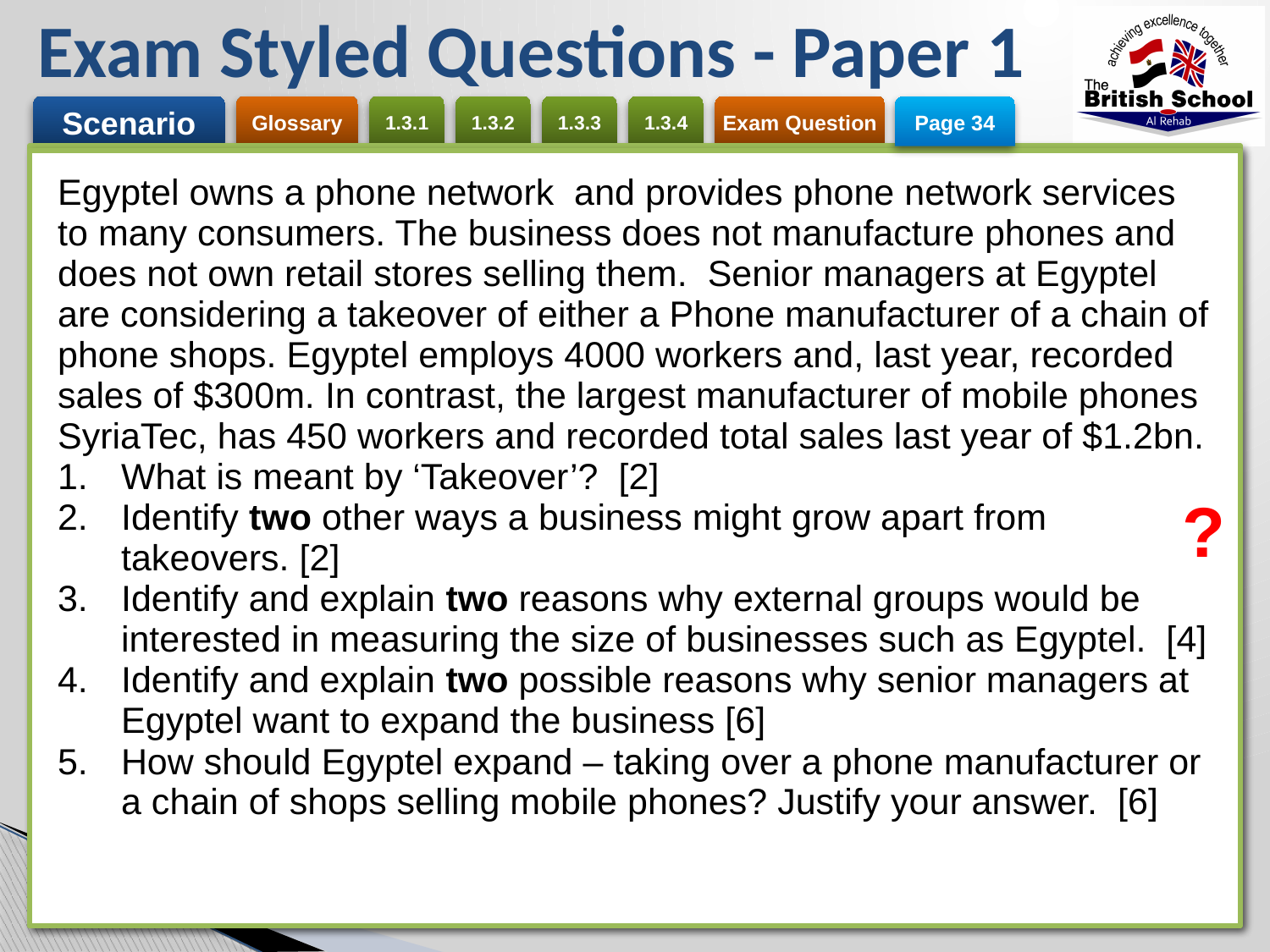

# Exam Styled Questions - Paper 1
Page 34

| Egyptel owns a phone network and provides phone network services to many consumers. The business does not manufacture phones and does not own retail stores selling them. Senior managers at Egyptel are considering a takeover of either a Phone manufacturer of a chain of phone shops. Egyptel employs 4000 workers and, last year, recorded sales of $300m. In contrast, the largest manufacturer of mobile phones SyriaTec, has 450 workers and recorded total sales last year of $1.2bn. What is meant by ‘Takeover’? [2] Identify two other ways a business might grow apart from takeovers. [2] Identify and explain two reasons why external groups would be interested in measuring the size of businesses such as Egyptel. [4] Identify and explain two possible reasons why senior managers at Egyptel want to expand the business [6] How should Egyptel expand – taking over a phone manufacturer or a chain of shops selling mobile phones? Justify your answer. [6] |
| --- |
?